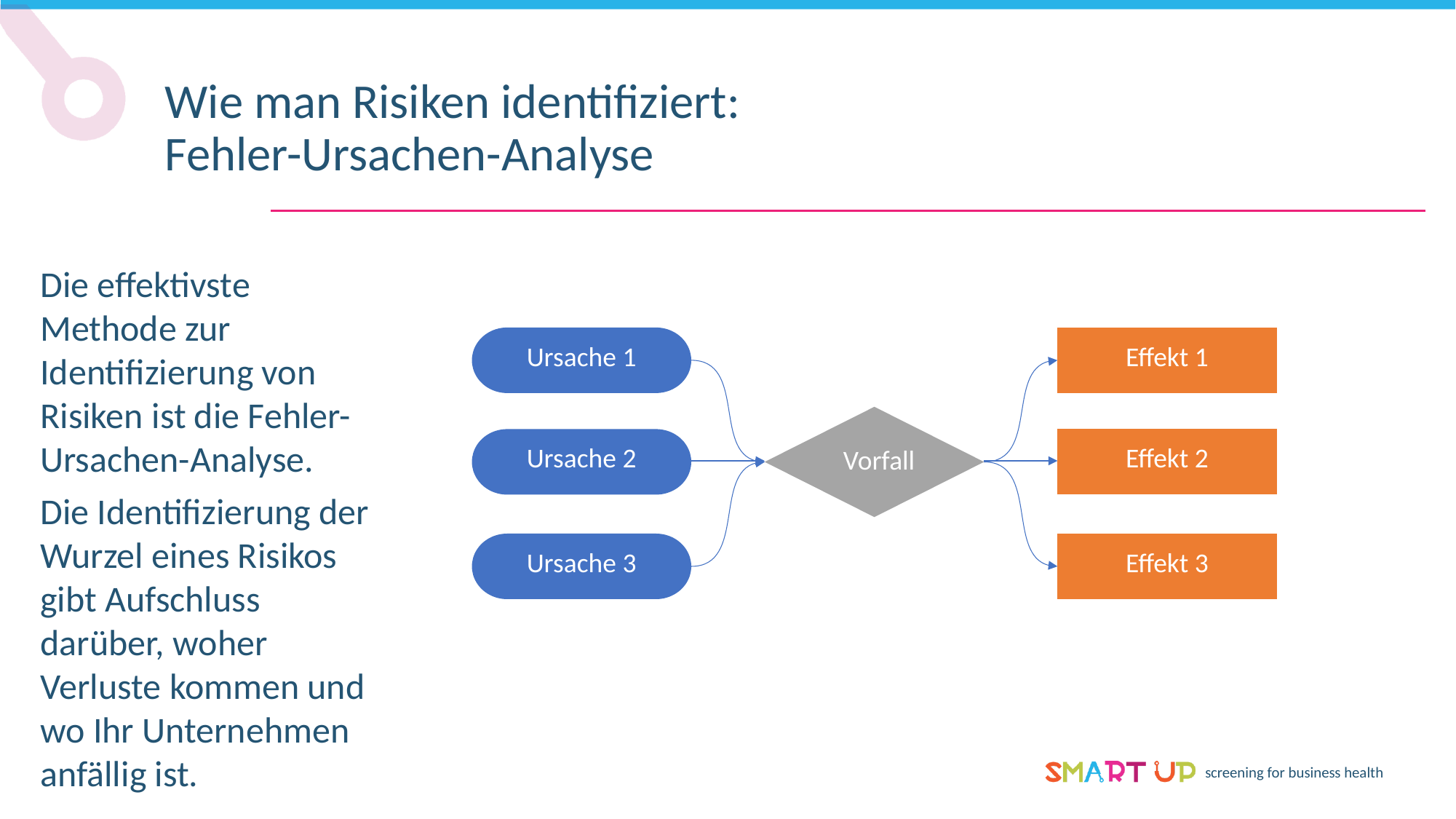

Wie man Risiken identifiziert: Fehler-Ursachen-Analyse
Die effektivste Methode zur Identifizierung von Risiken ist die Fehler-Ursachen-Analyse.
Die Identifizierung der Wurzel eines Risikos gibt Aufschluss darüber, woher Verluste kommen und wo Ihr Unternehmen anfällig ist.

Ursache 1
Effekt 1

Ursache 2
Effekt 2
Vorfall

Ursache 3
Effekt 3